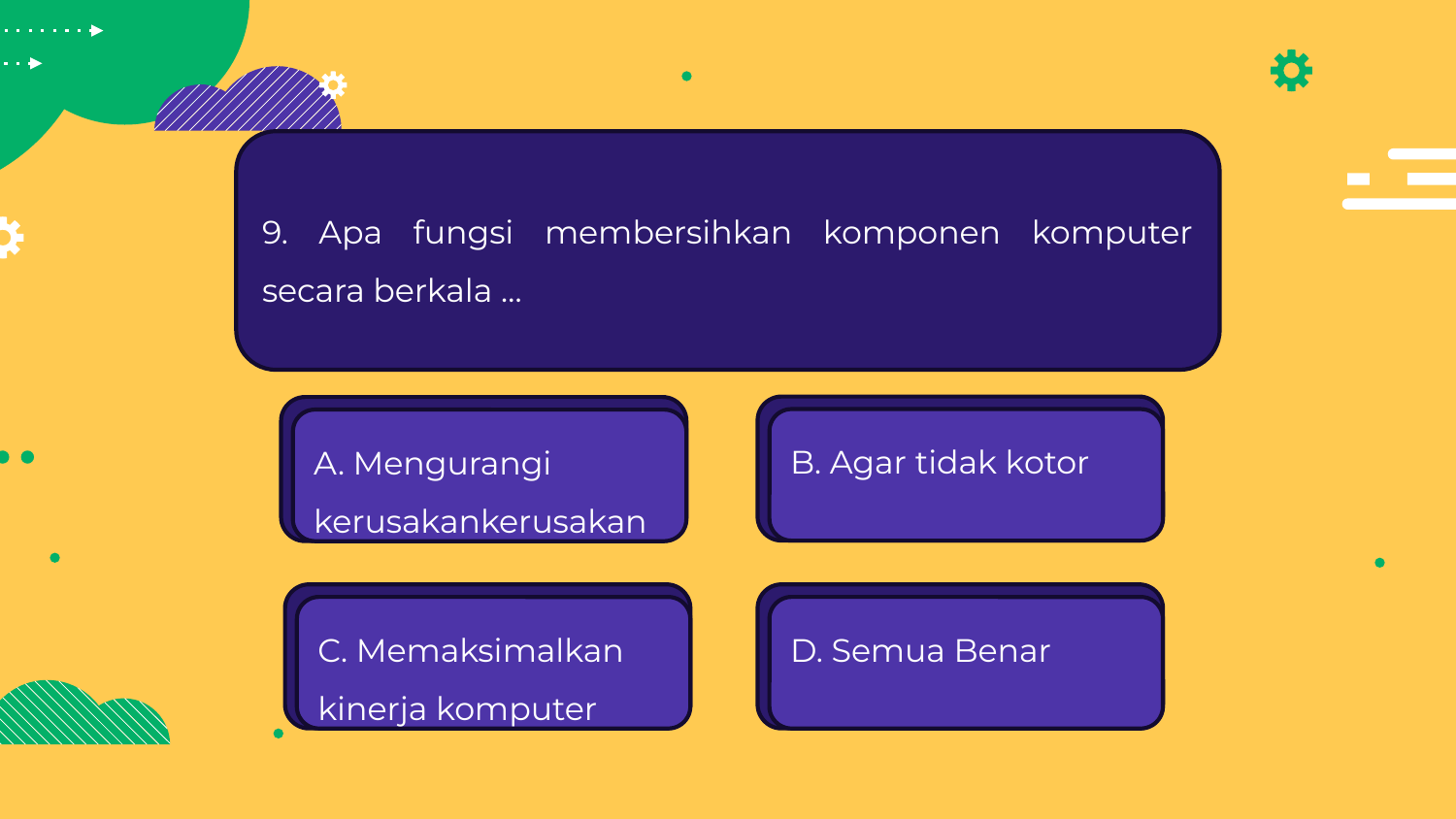

9. Apa fungsi membersihkan komponen komputer secara berkala …

B. Agar tidak kotor

A. Mengurangi kerusakankerusakan

C. Memaksimalkan kinerja komputer

D. Semua Benar